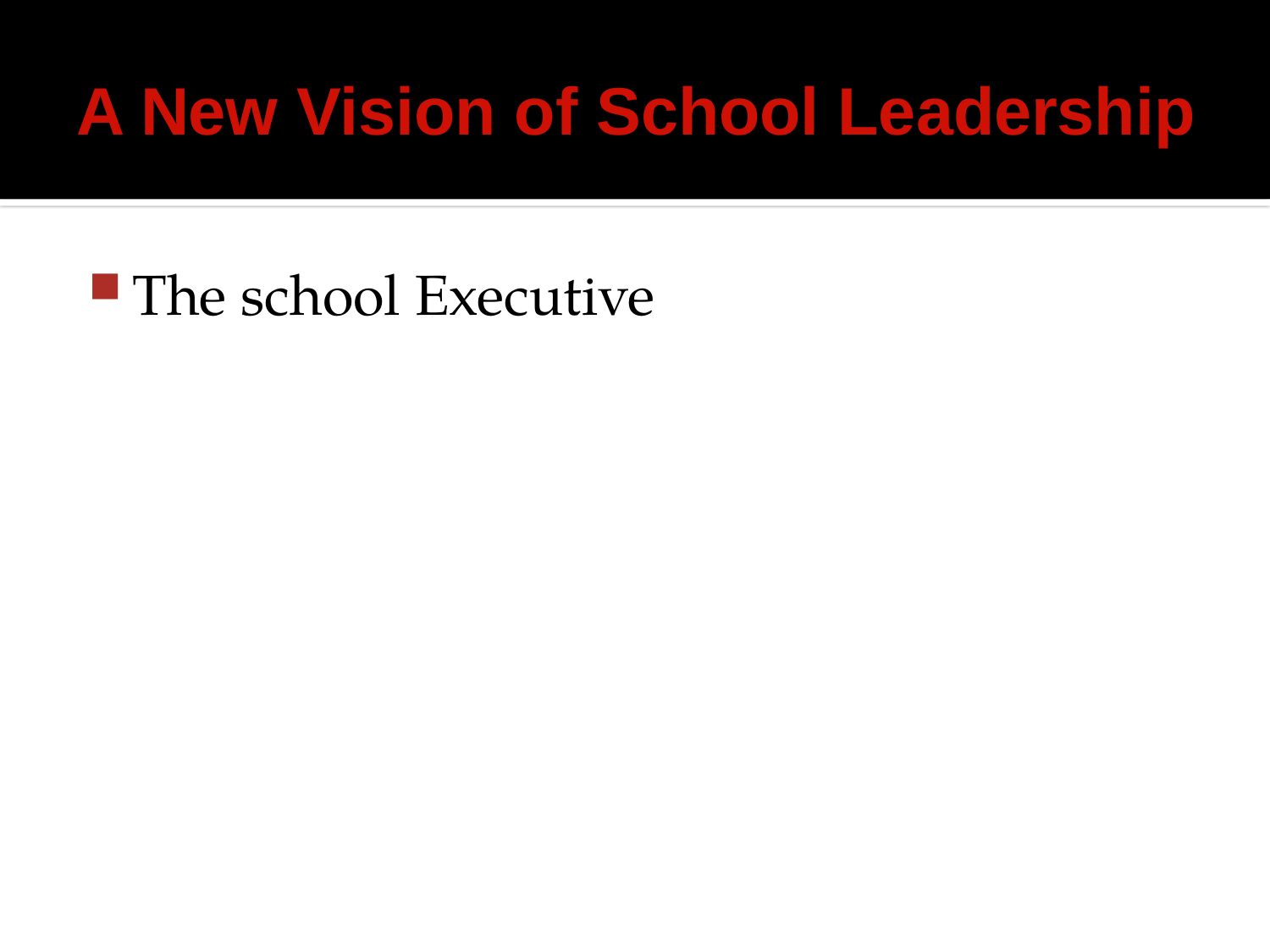

# A New Vision of School Leadership
The school Executive